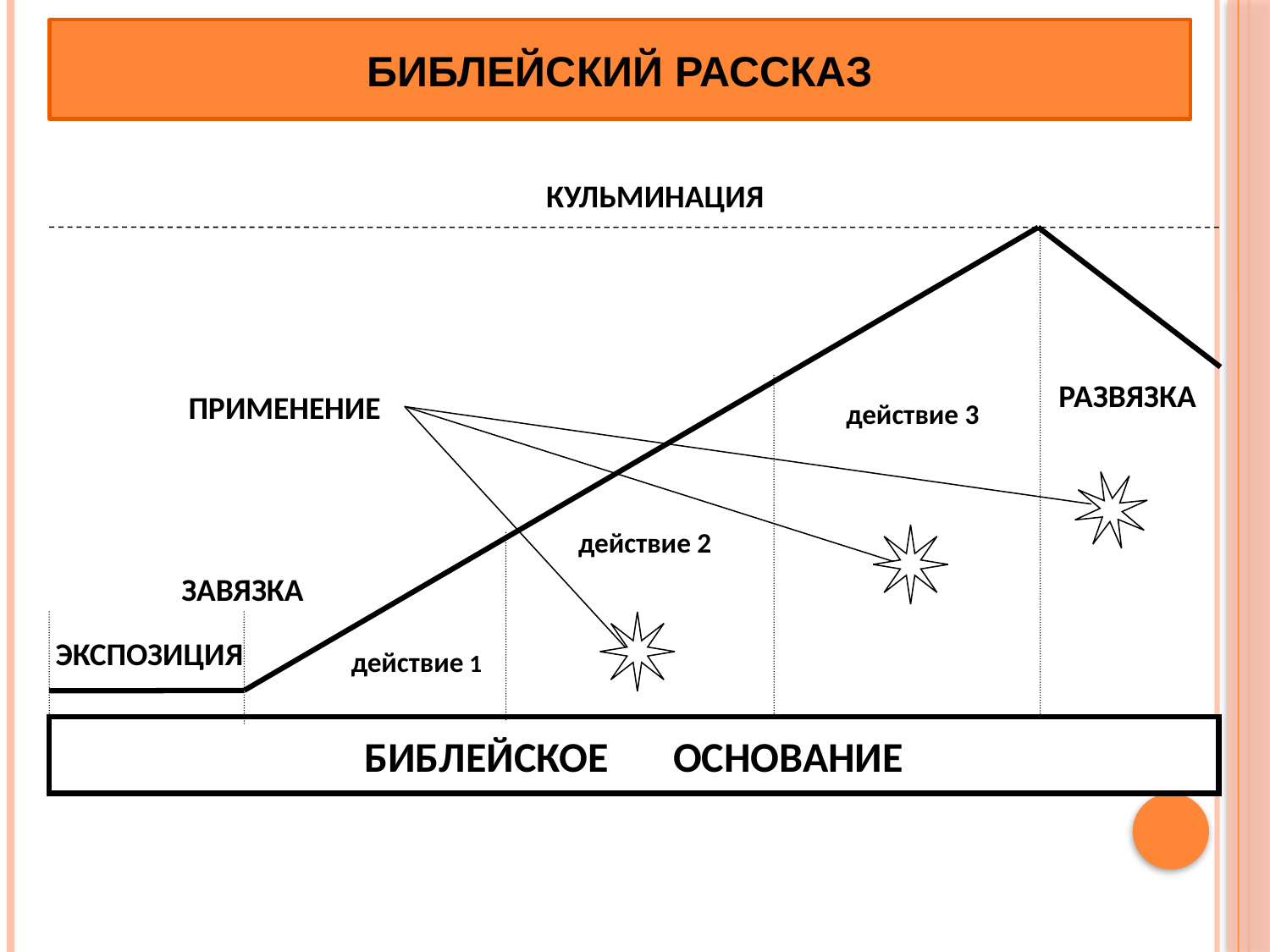

БИБЛЕЙСКИЙ РАССКАЗ
КУЛЬМИНАЦИЯ

РАЗВЯЗКА
ПРИМЕНЕНИЕ

действие 3

действие 2

ЗАВЯЗКА
ЭКСПОЗИЦИЯ

действие 1

БИБЛЕЙСКОЕ         ОСНОВАНИЕ